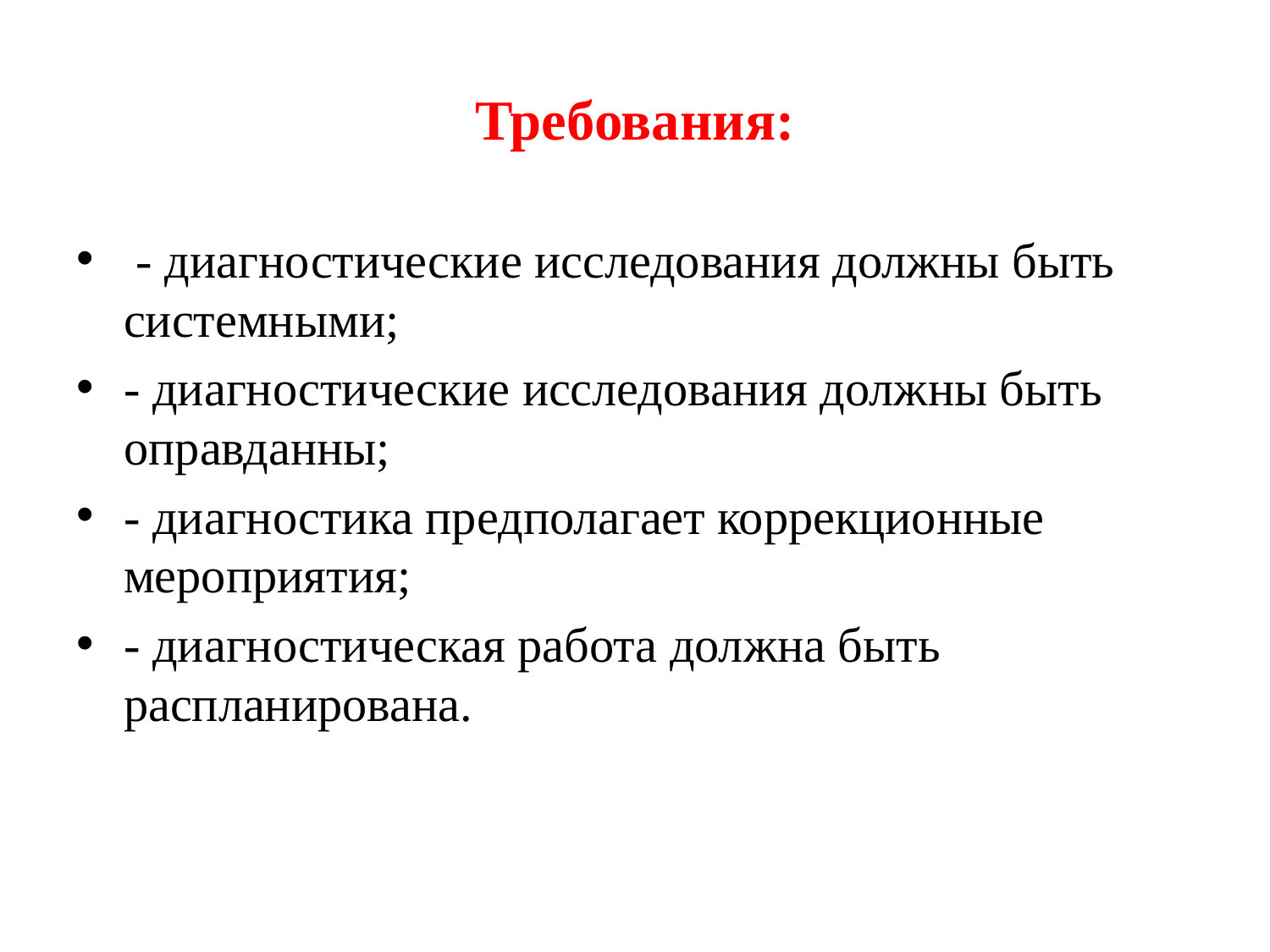

# Требования:
 - диагностические исследования должны быть системными;
- диагностические исследования должны быть оправданны;
- диагностика предполагает коррекционные мероприятия;
- диагностическая работа должна быть распланирована.